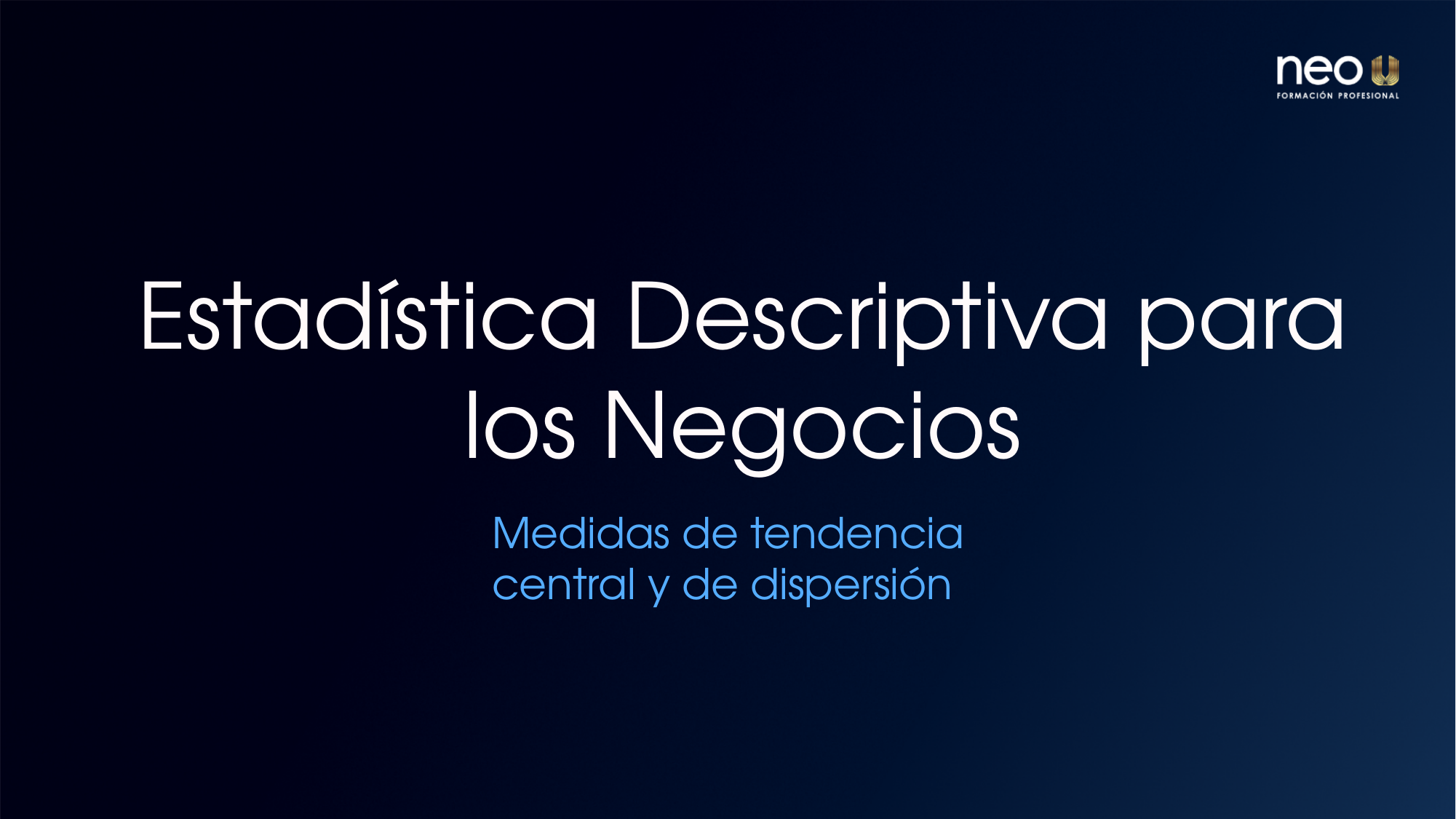

#
Estadística Descriptiva para los Negocios
Medidas de tendencia central y de dispersión